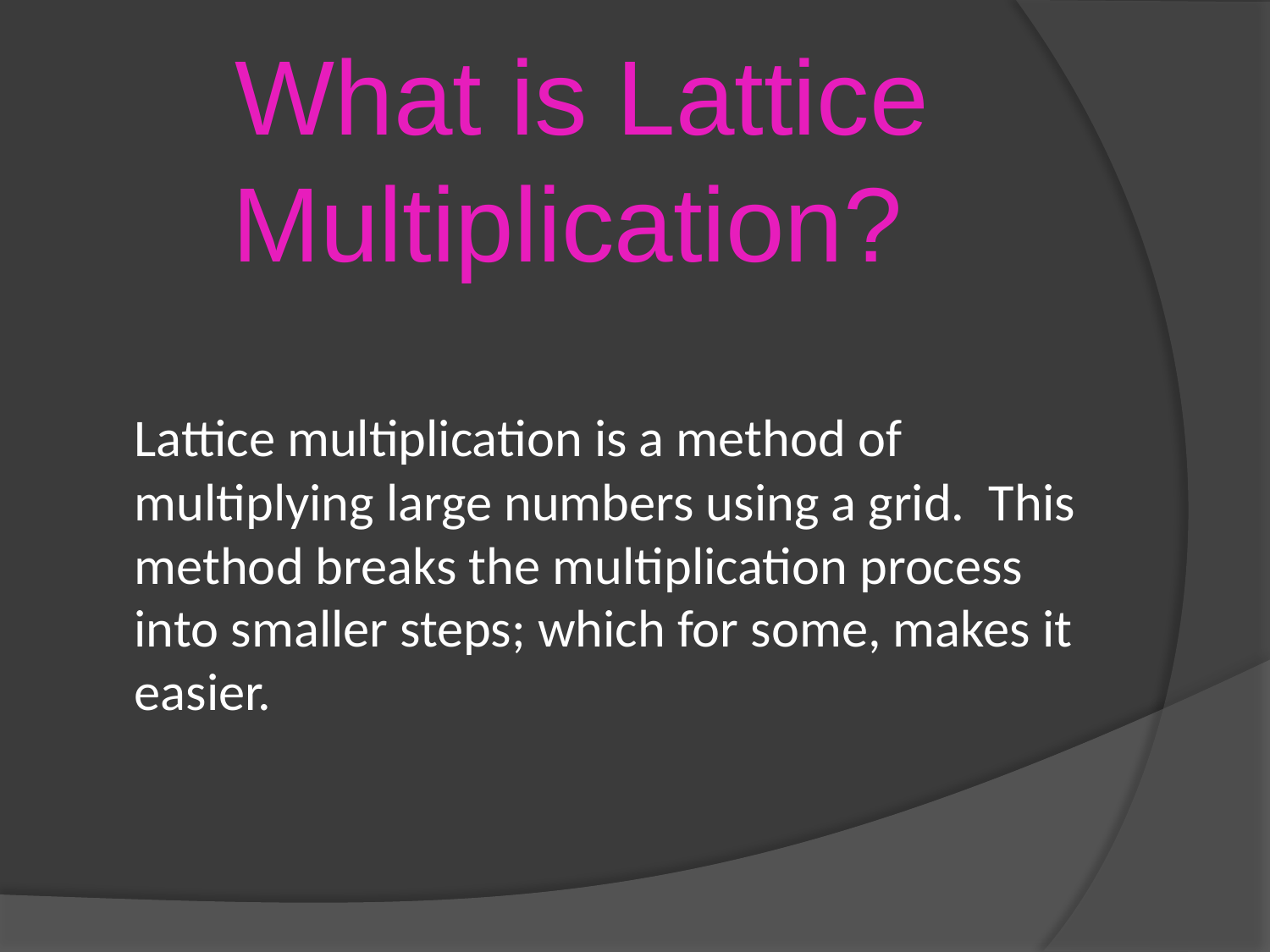

# What is Lattice Multiplication?
Lattice multiplication is a method of multiplying large numbers using a grid.  This method breaks the multiplication process into smaller steps; which for some, makes it easier.